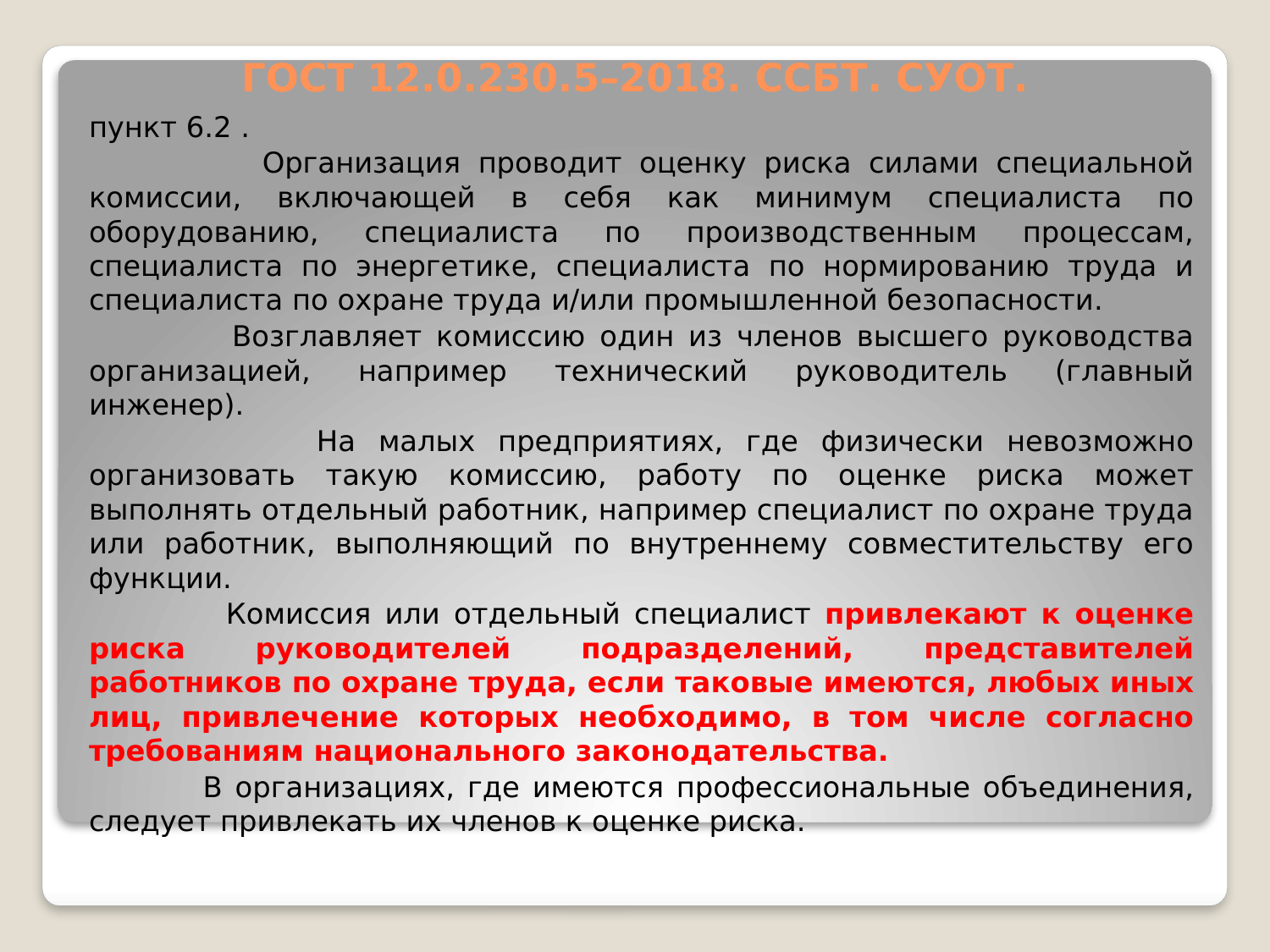

# ГОСТ 12.0.230.5–2018. ССБТ. СУОТ.
пункт 6.2 .
          Организация проводит оценку риска силами специальной комиссии, включающей в себя как минимум специалиста по оборудованию, специалиста по производственным процессам, специалиста по энергетике, специалиста по нормированию труда и специалиста по охране труда и/или промышленной безопасности.
          Возглавляет комиссию один из членов высшего руководства организацией, например технический руководитель (главный инженер).
          На малых предприятиях, где физически невозможно организовать такую комиссию, работу по оценке риска может выполнять отдельный работник, например специалист по охране труда или работник, выполняющий по внутреннему совместительству его функции.
          Комиссия или отдельный специалист привлекают к оценке риска руководителей подразделений, представителей работников по охране труда, если таковые имеются, любых иных лиц, привлечение которых необходимо, в том числе согласно требованиям национального законодательства.
         В организациях, где имеются профессиональные объединения, следует привлекать их членов к оценке риска.